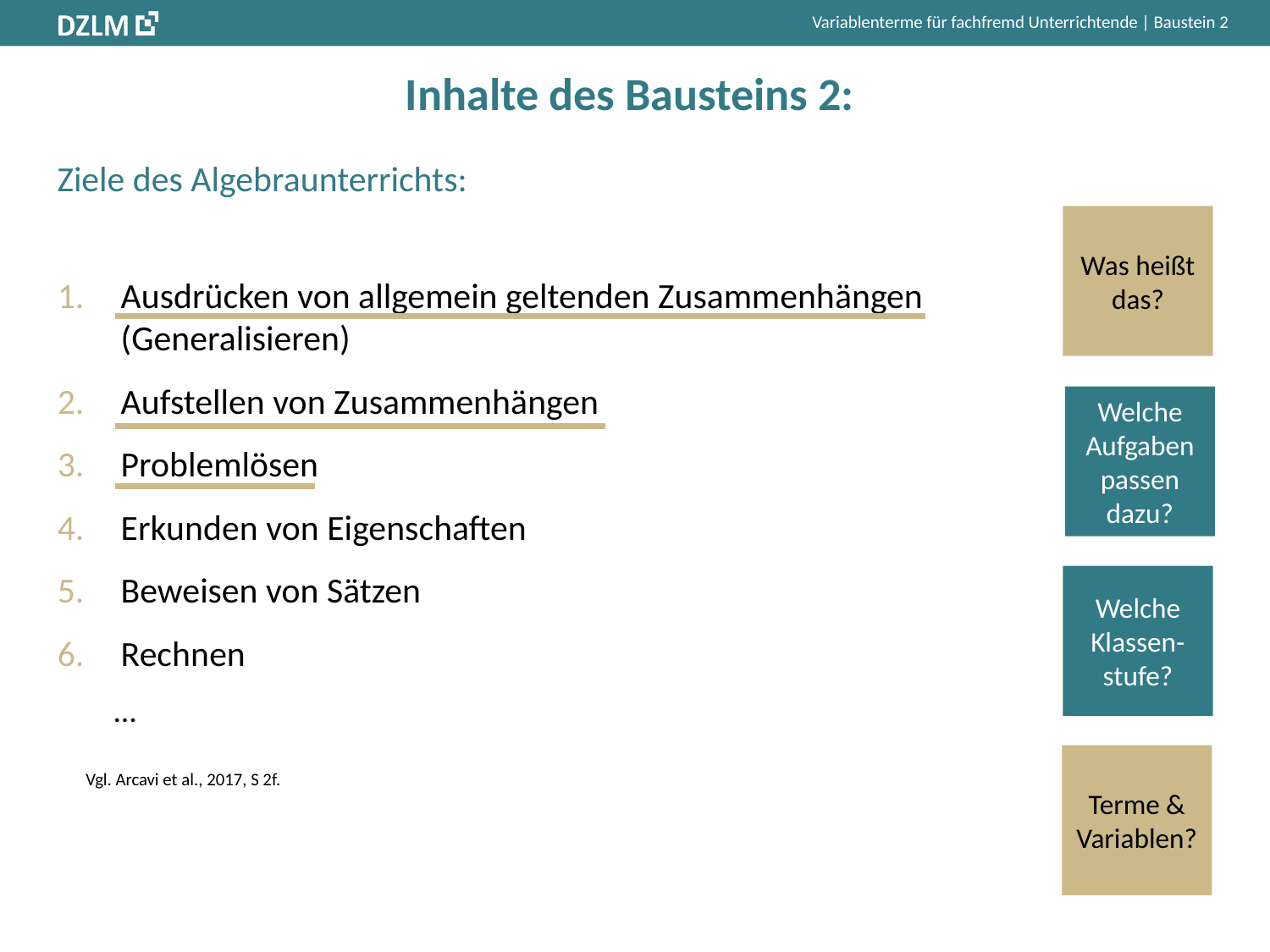

# Inhalte des Bausteins 2:
Ziele des Algebraunterrichts:
Was heißt das?

Ausdrücken von allgemein geltenden Zusammenhängen (Generalisieren)
Aufstellen von Zusammenhängen
Problemlösen
Erkunden von Eigenschaften
Beweisen von Sätzen
Rechnen
...
Welche Aufgaben passen dazu?
Welche Klassen-stufe?
Terme &
Variablen?
Vgl. Arcavi et al., 2017, S 2f.